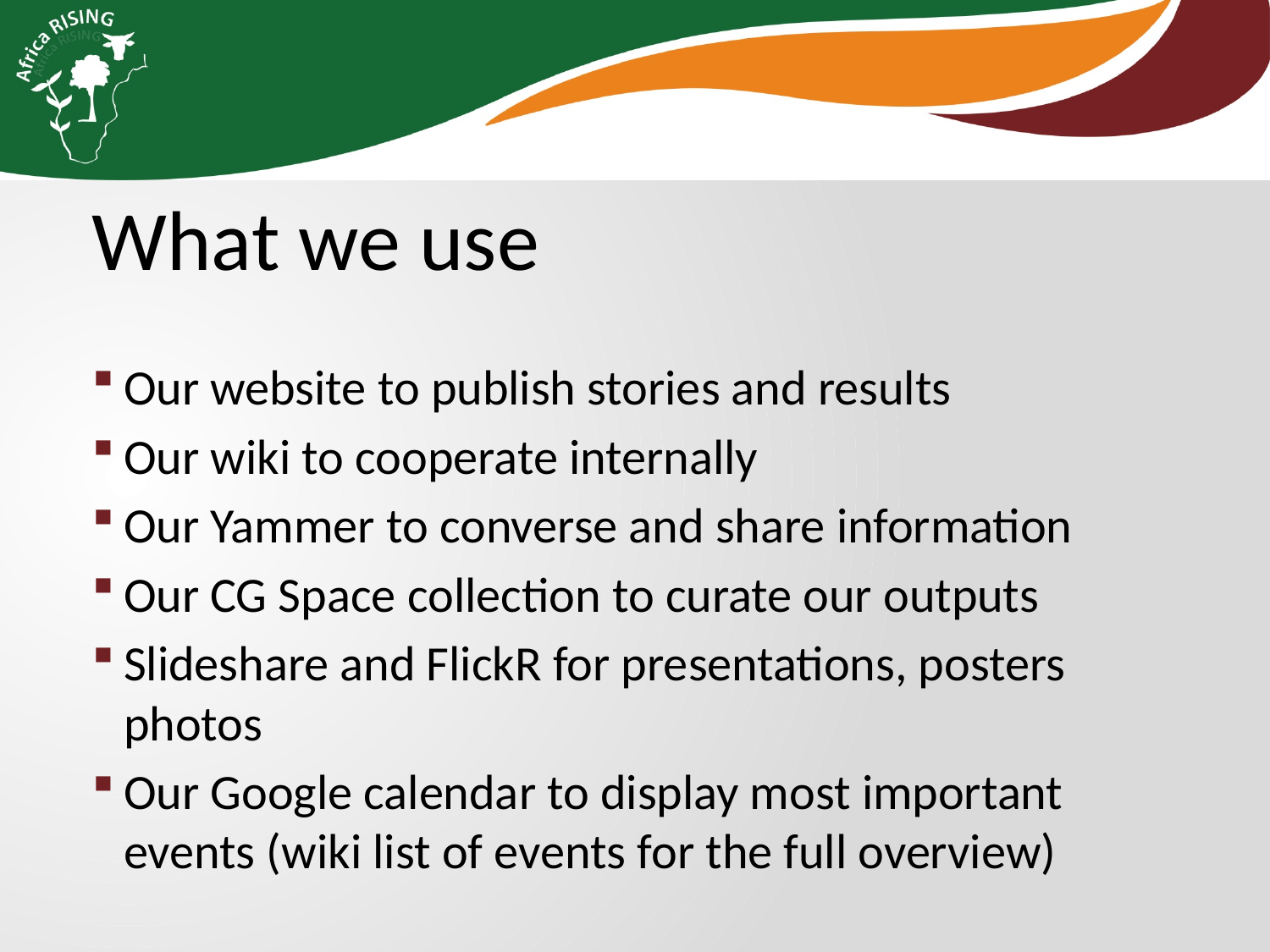

What we use
Our website to publish stories and results
Our wiki to cooperate internally
Our Yammer to converse and share information
Our CG Space collection to curate our outputs
Slideshare and FlickR for presentations, posters photos
Our Google calendar to display most important events (wiki list of events for the full overview)